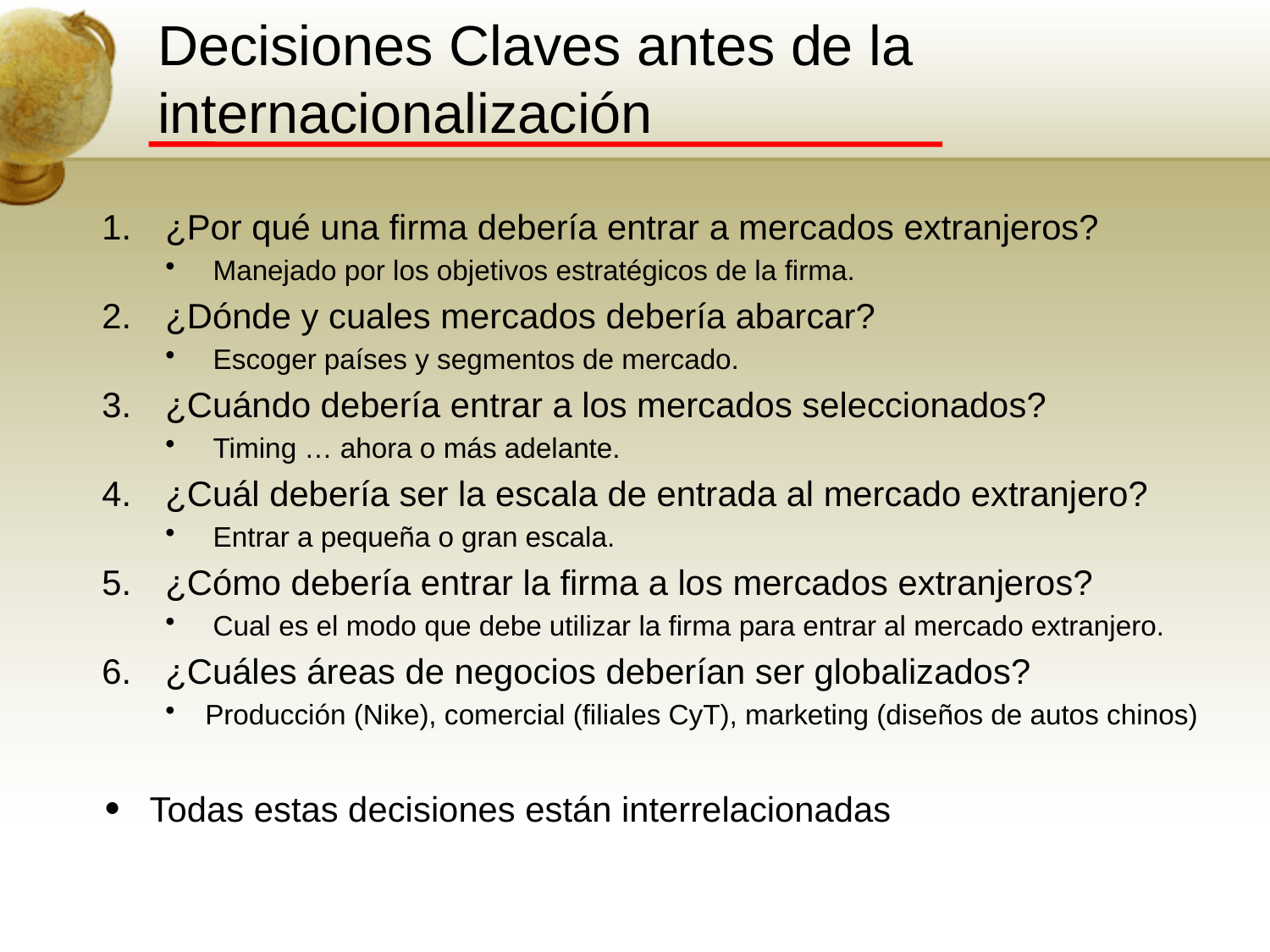

# Decisiones Claves antes de la internacionalización

¿Por qué una firma debería entrar a mercados extranjeros?
Manejado por los objetivos estratégicos de la firma.
¿Dónde y cuales mercados debería abarcar?
Escoger países y segmentos de mercado.
¿Cuándo debería entrar a los mercados seleccionados?
Timing … ahora o más adelante.
¿Cuál debería ser la escala de entrada al mercado extranjero?
Entrar a pequeña o gran escala.
¿Cómo debería entrar la firma a los mercados extranjeros?
Cual es el modo que debe utilizar la firma para entrar al mercado extranjero.
¿Cuáles áreas de negocios deberían ser globalizados?
Producción (Nike), comercial (filiales CyT), marketing (diseños de autos chinos)

Todas estas decisiones están interrelacionadas